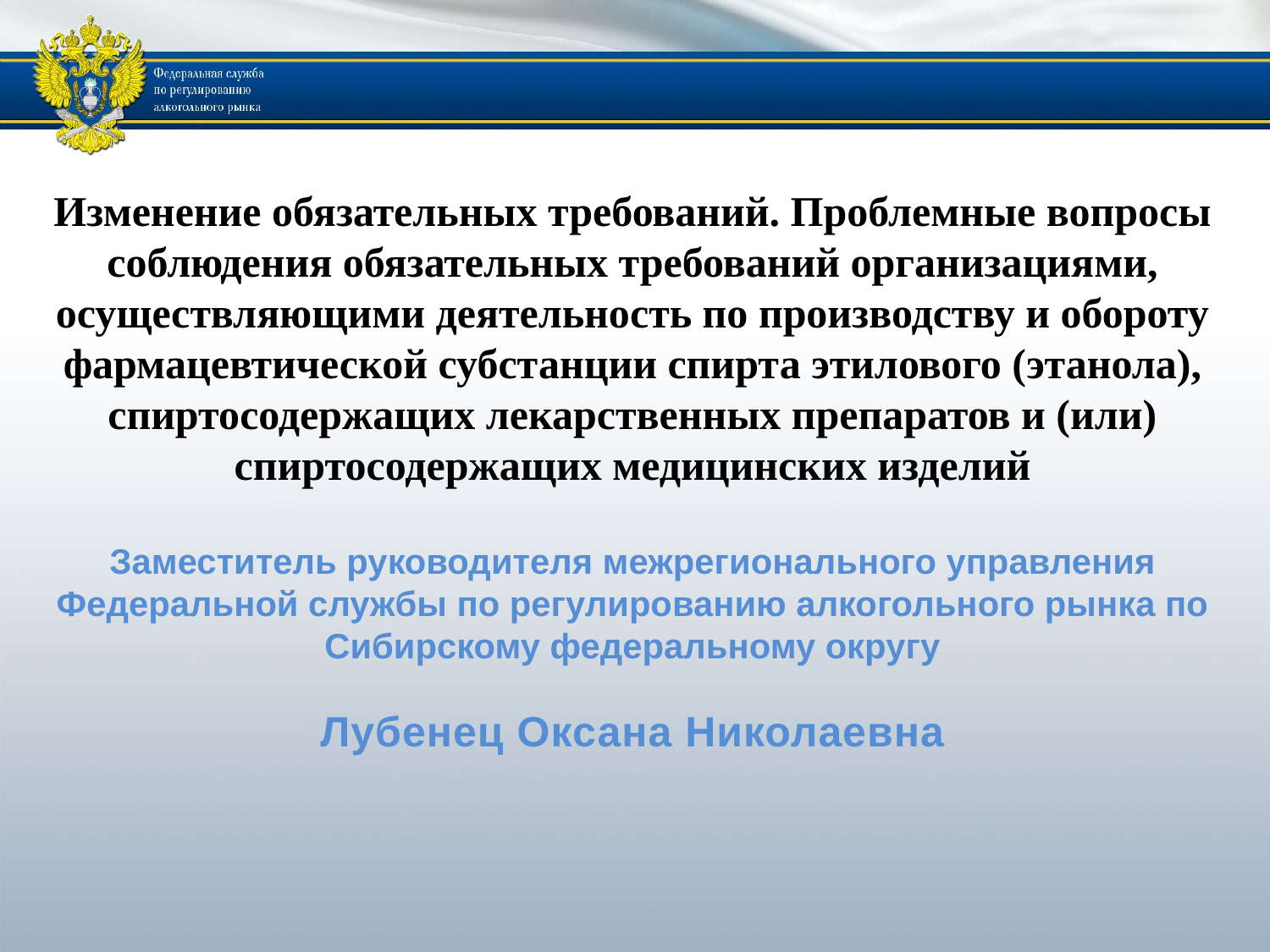

Изменение обязательных требований. Проблемные вопросы соблюдения обязательных требований организациями, осуществляющими деятельность по производству и обороту фармацевтической субстанции спирта этилового (этанола), спиртосодержащих лекарственных препаратов и (или) спиртосодержащих медицинских изделий

Заместитель руководителя межрегионального управления Федеральной службы по регулированию алкогольного рынка по Сибирскому федеральному округу

Лубенец Оксана Николаевна

#